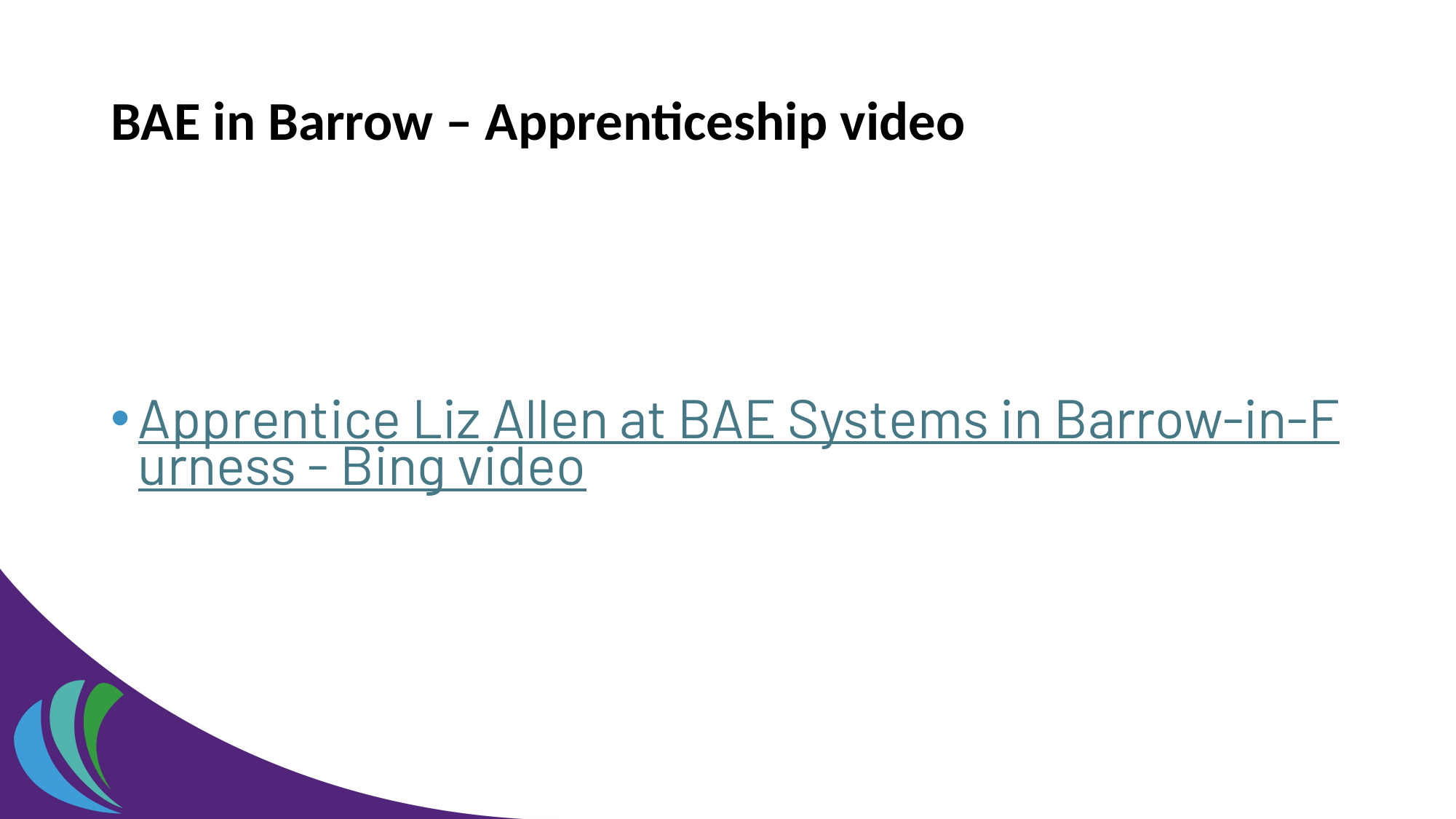

# BAE in Barrow – Apprenticeship video

Apprentice Liz Allen at BAE Systems in Barrow-in-Furness - Bing video